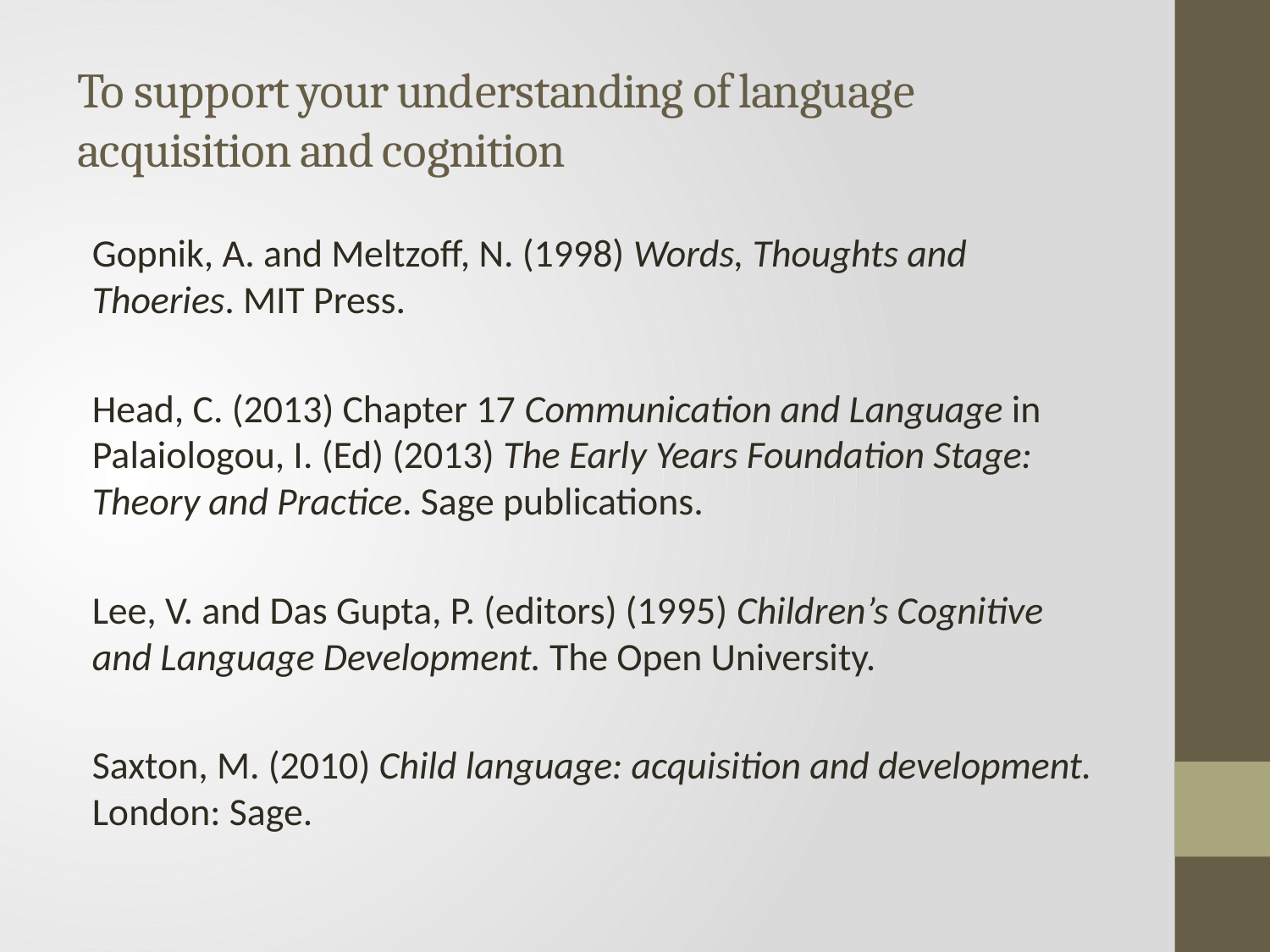

# To support your understanding of language acquisition and cognition
Gopnik, A. and Meltzoff, N. (1998) Words, Thoughts and Thoeries. MIT Press.

Head, C. (2013) Chapter 17 Communication and Language in Palaiologou, I. (Ed) (2013) The Early Years Foundation Stage: Theory and Practice. Sage publications.

Lee, V. and Das Gupta, P. (editors) (1995) Children’s Cognitive and Language Development. The Open University.

Saxton, M. (2010) Child language: acquisition and development. London: Sage.